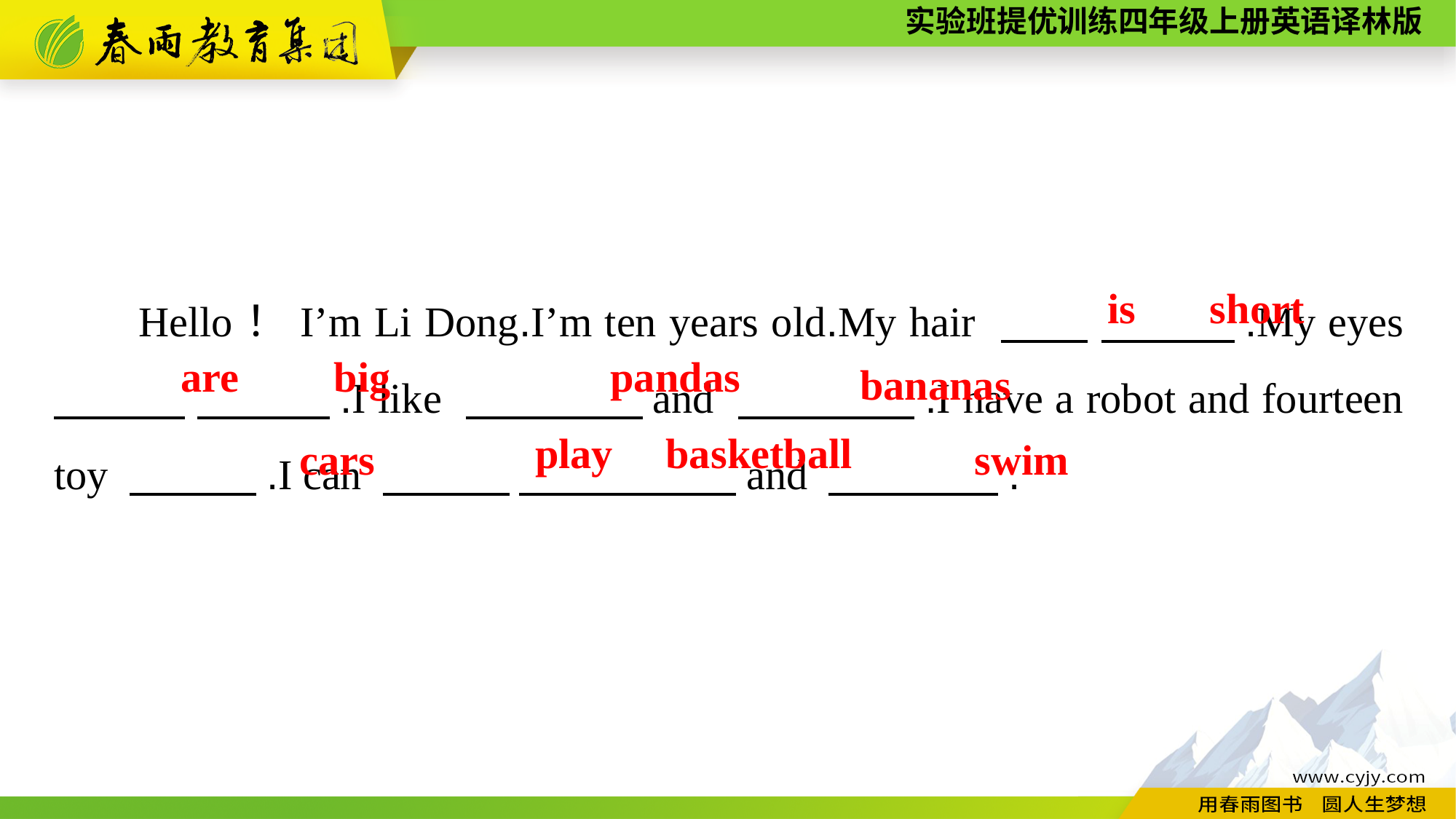

Hello！I’m Li Dong.I’m ten years old.My hair 　　 　　　.My eyes 　　　 　　　.I like 　　　　and 　　　　.I have a robot and fourteen toy 　　　.I can 　　　 　　     　　and 　　　　.
is       short
are         big
pandas
bananas
play     basketball
cars
swim